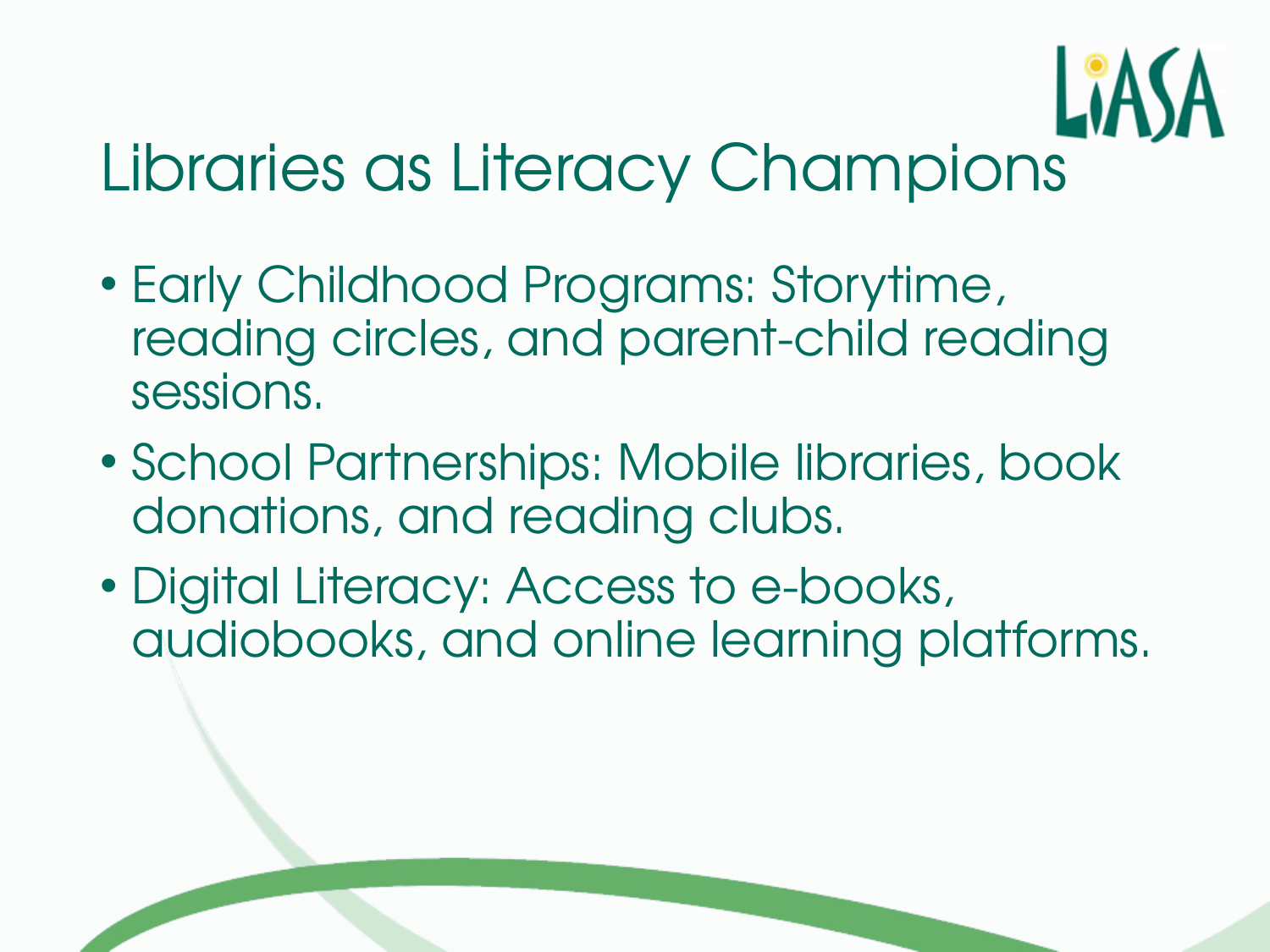

# Libraries as Literacy Champions
Early Childhood Programs: Storytime, reading circles, and parent-child reading sessions.
School Partnerships: Mobile libraries, book donations, and reading clubs.
Digital Literacy: Access to e-books, audiobooks, and online learning platforms.